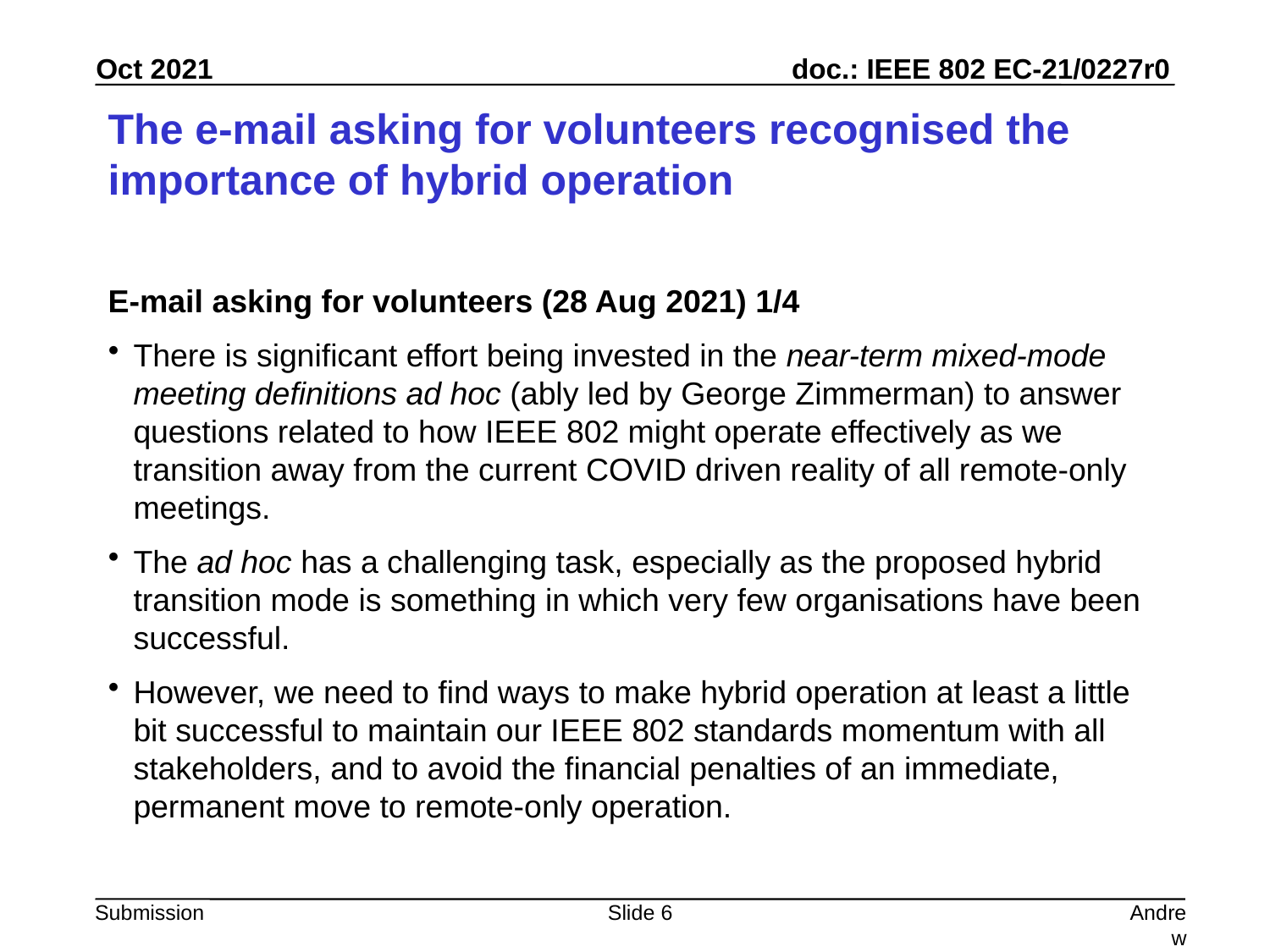

# The e-mail asking for volunteers recognised the importance of hybrid operation
E-mail asking for volunteers (28 Aug 2021) 1/4
There is significant effort being invested in the near-term mixed-mode meeting definitions ad hoc (ably led by George Zimmerman) to answer questions related to how IEEE 802 might operate effectively as we transition away from the current COVID driven reality of all remote-only meetings.
The ad hoc has a challenging task, especially as the proposed hybrid transition mode is something in which very few organisations have been successful.
However, we need to find ways to make hybrid operation at least a little bit successful to maintain our IEEE 802 standards momentum with all stakeholders, and to avoid the financial penalties of an immediate, permanent move to remote-only operation.
Slide 6
Andrew Myles, Cisco